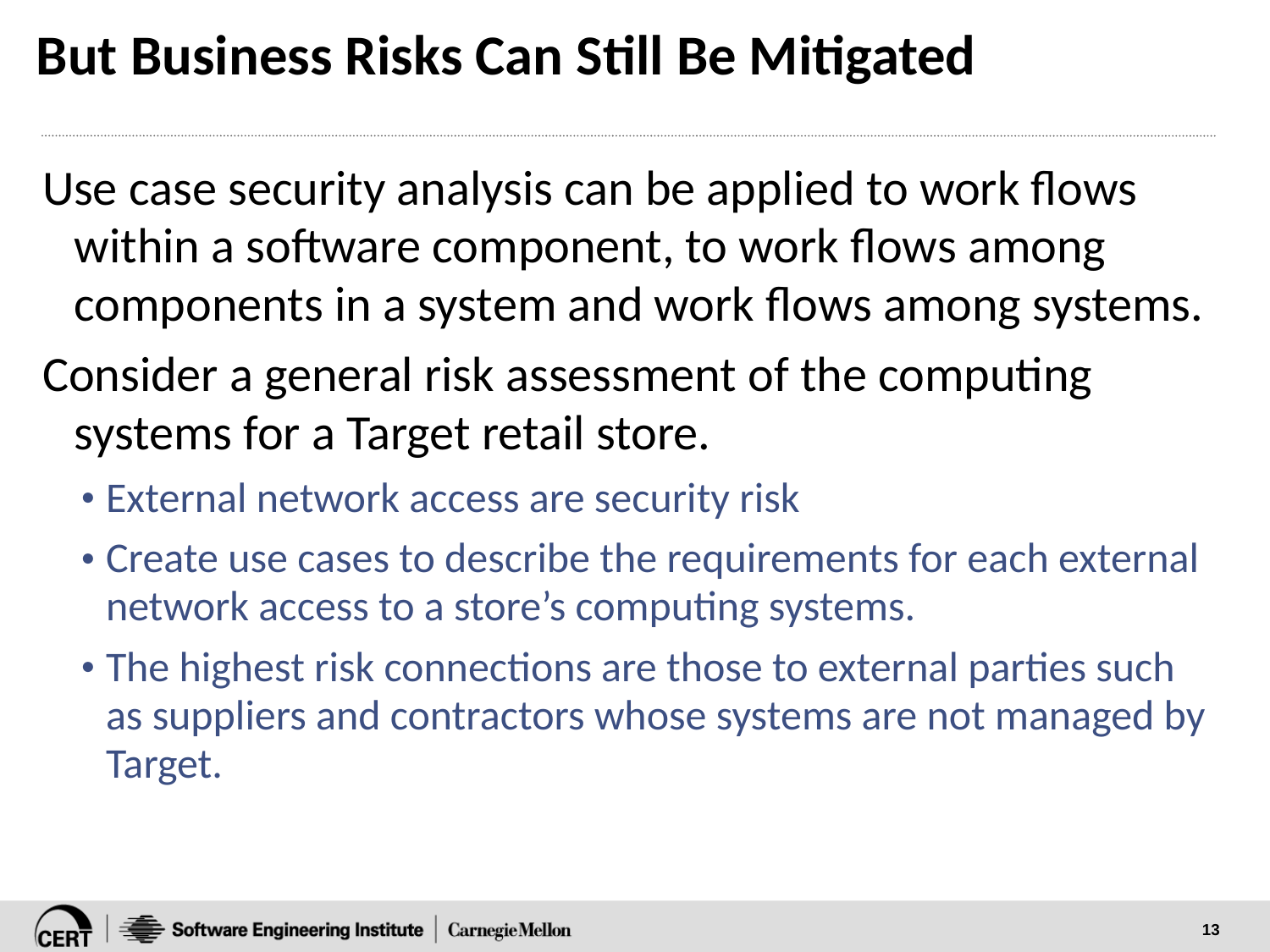

# But Business Risks Can Still Be Mitigated
Use case security analysis can be applied to work flows within a software component, to work flows among components in a system and work flows among systems.
Consider a general risk assessment of the computing systems for a Target retail store.
External network access are security risk
Create use cases to describe the requirements for each external network access to a store’s computing systems.
The highest risk connections are those to external parties such as suppliers and contractors whose systems are not managed by Target.